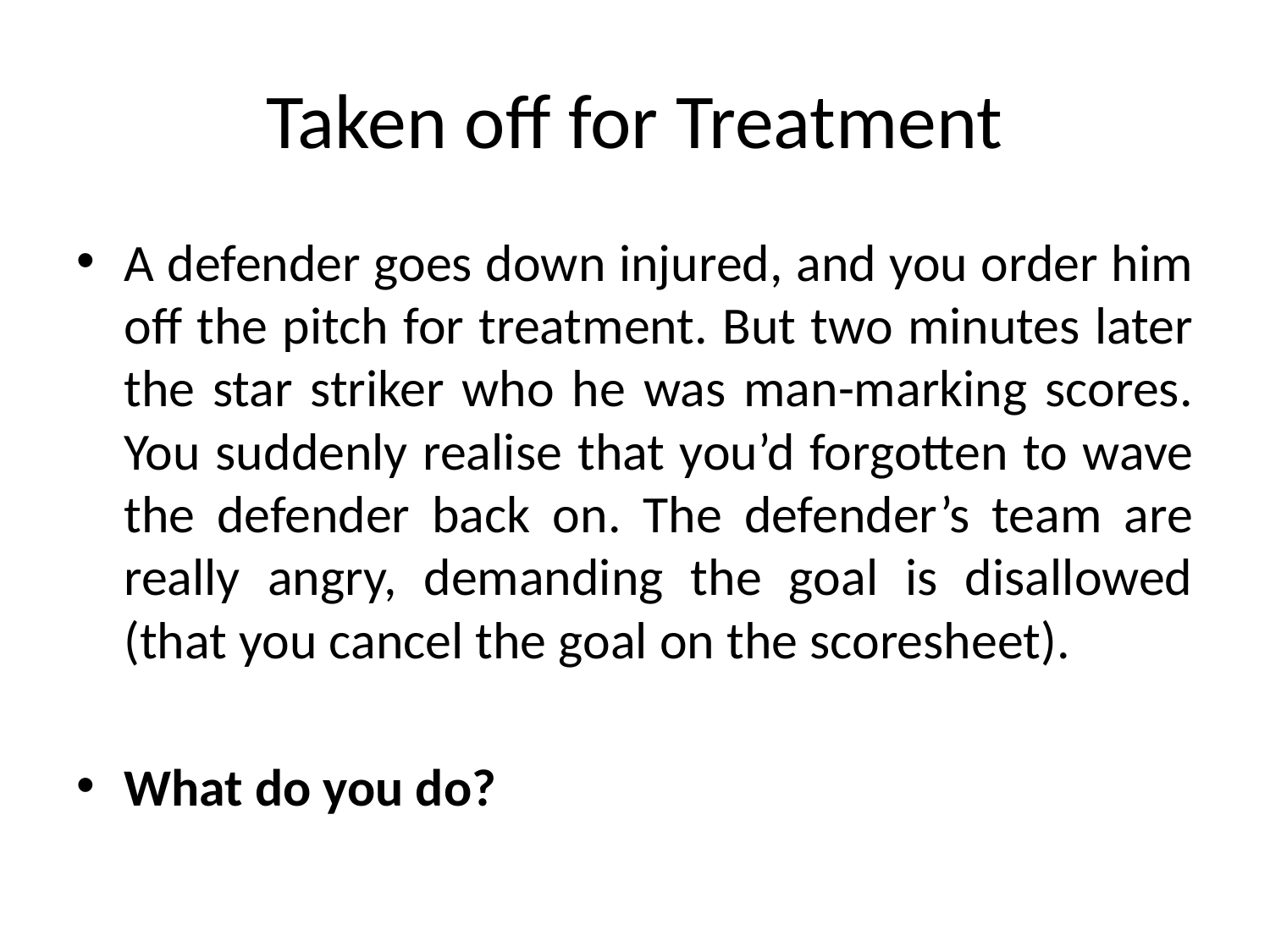

# Taken off for Treatment
A defender goes down injured, and you order him off the pitch for treatment. But two minutes later the star striker who he was man-marking scores. You suddenly realise that you’d forgotten to wave the defender back on. The defender’s team are really angry, demanding the goal is disallowed (that you cancel the goal on the scoresheet).

What do you do?